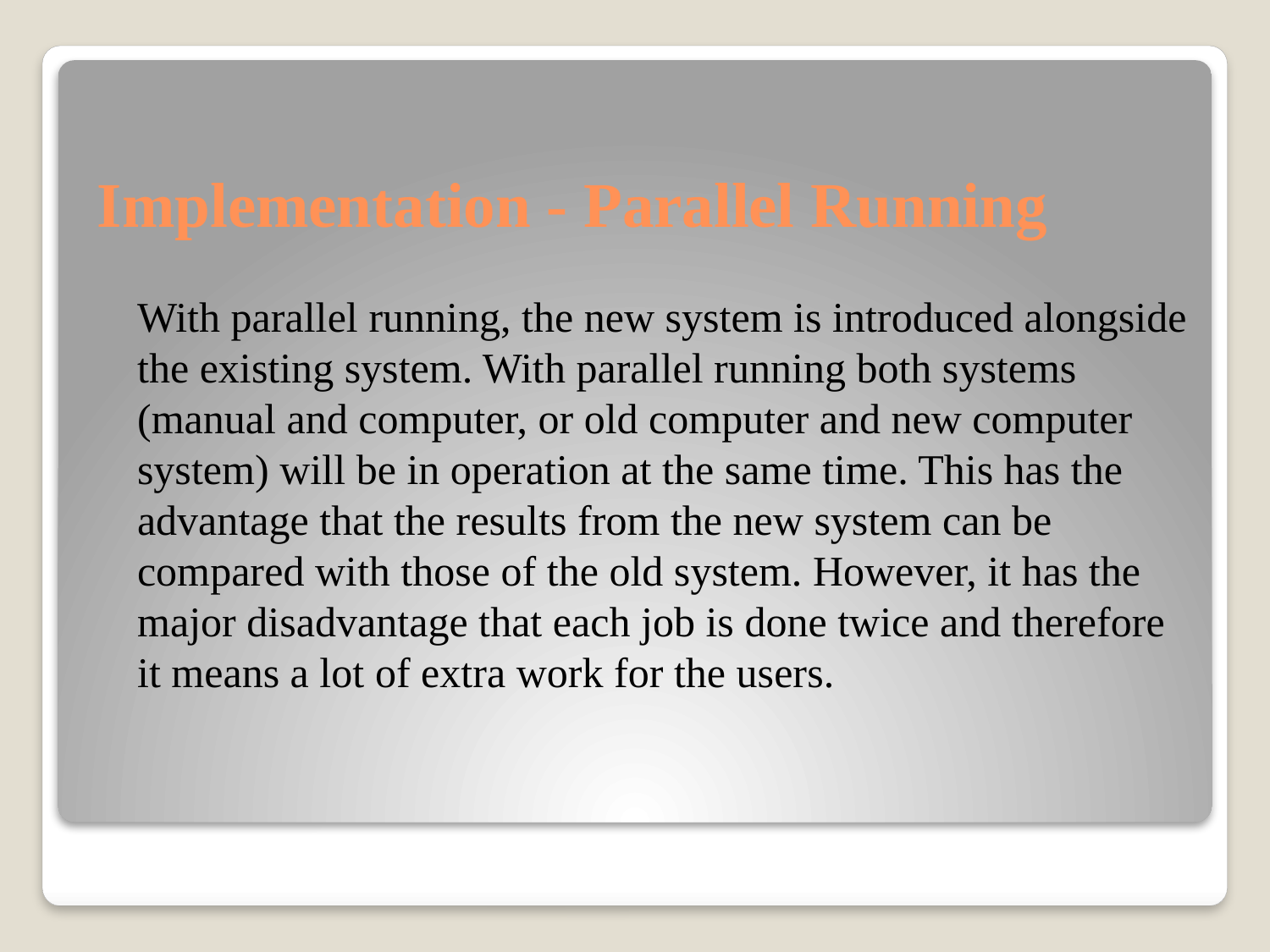

# Implementation - Parallel Running
With parallel running, the new system is introduced alongside the existing system. With parallel running both systems (manual and computer, or old computer and new computer system) will be in operation at the same time. This has the advantage that the results from the new system can be compared with those of the old system. However, it has the major disadvantage that each job is done twice and therefore it means a lot of extra work for the users.